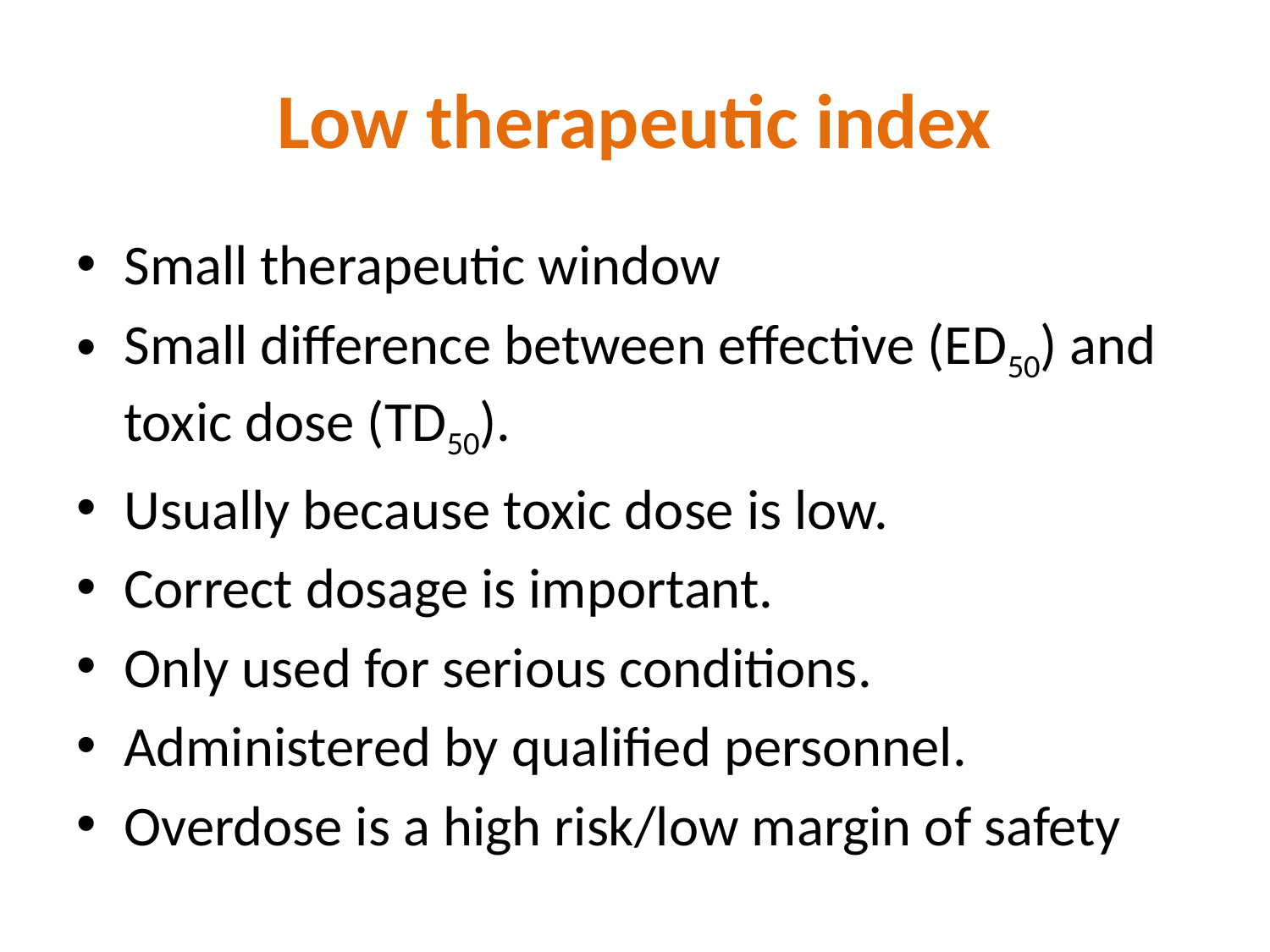

# Low therapeutic index
Small therapeutic window
Small difference between effective (ED50) and toxic dose (TD50).
Usually because toxic dose is low.
Correct dosage is important.
Only used for serious conditions.
Administered by qualified personnel.
Overdose is a high risk/low margin of safety